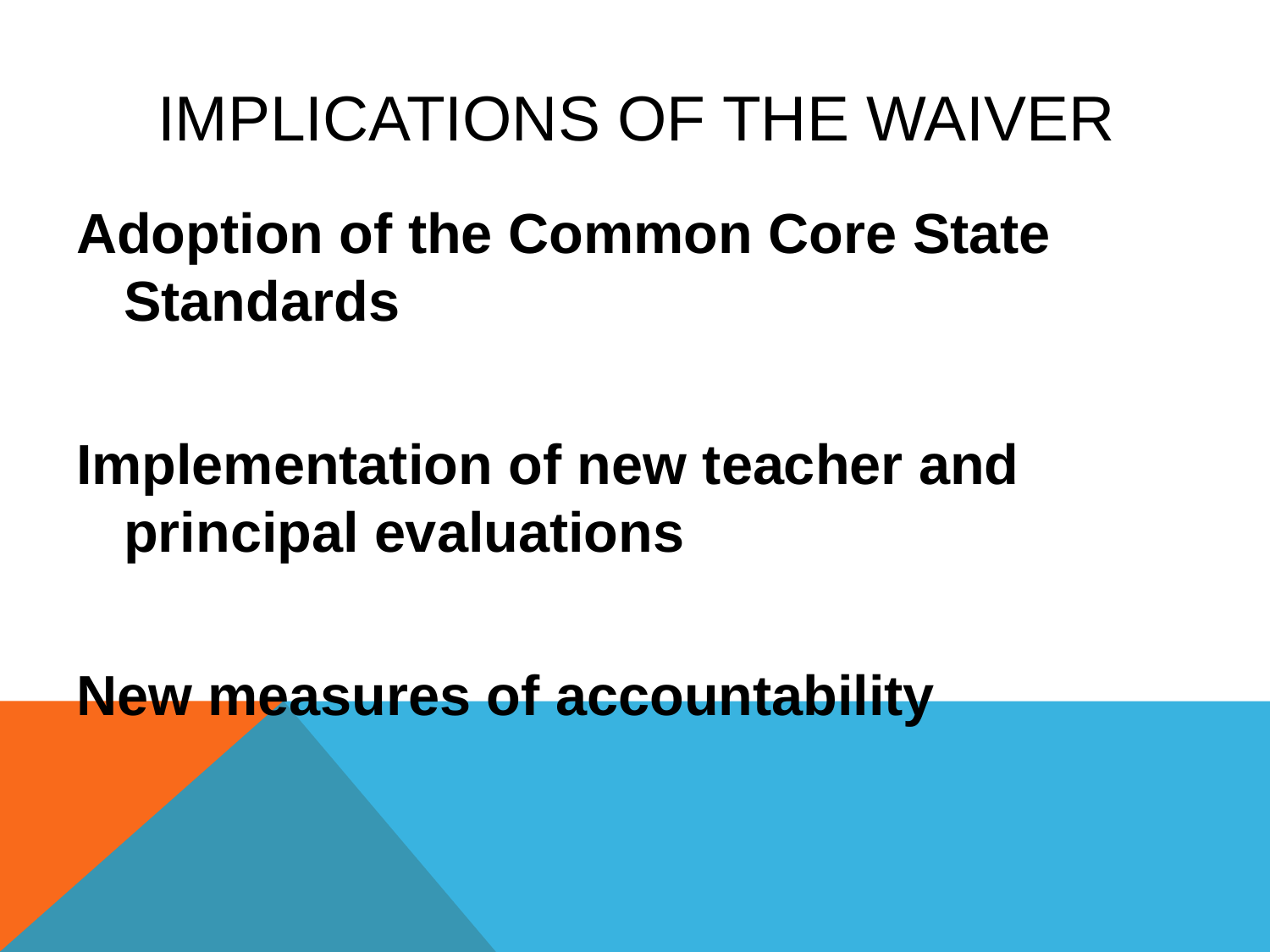

# Implications of the Waiver
Adoption of the Common Core State Standards

Implementation of new teacher and principal evaluations

New measures of accountability